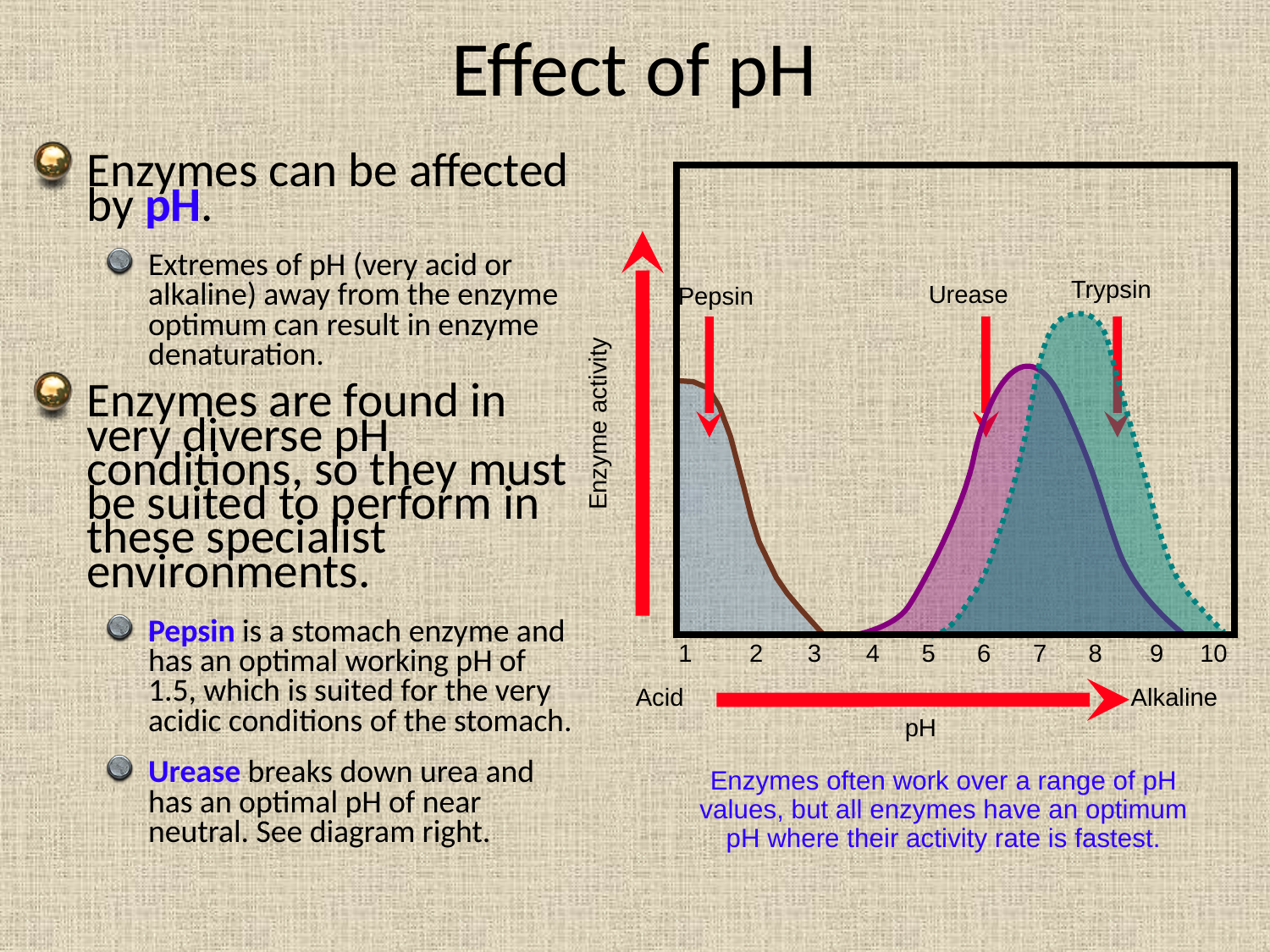

# Effect of pH
Enzymes can be affected by pH.
Extremes of pH (very acid or alkaline) away from the enzyme optimum can result in enzyme denaturation.
Enzymes are found in very diverse pH conditions, so they must be suited to perform in these specialist environments.
Pepsin is a stomach enzyme and has an optimal working pH of 1.5, which is suited for the very acidic conditions of the stomach.
Urease breaks down urea and has an optimal pH of near neutral. See diagram right.

Trypsin
Urease
Pepsin

Enzyme activity
1
2
3
4
5
6
7
8
9
10
Acid
Alkaline

pH
Enzymes often work over a range of pH values, but all enzymes have an optimum pH where their activity rate is fastest.